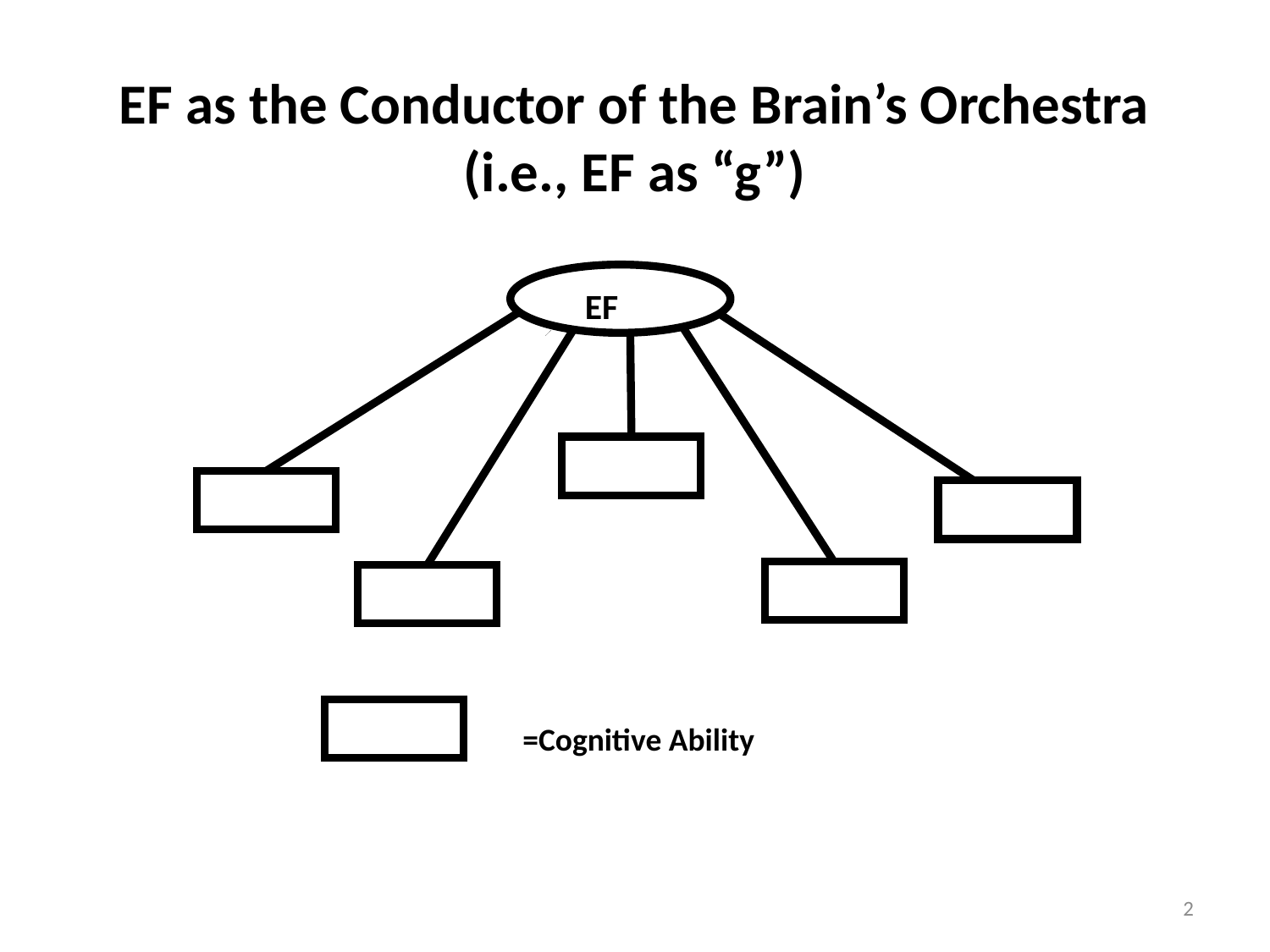

# EF as the Conductor of the Brain’s Orchestra (i.e., EF as “g”)

EF

=Cognitive Ability
2